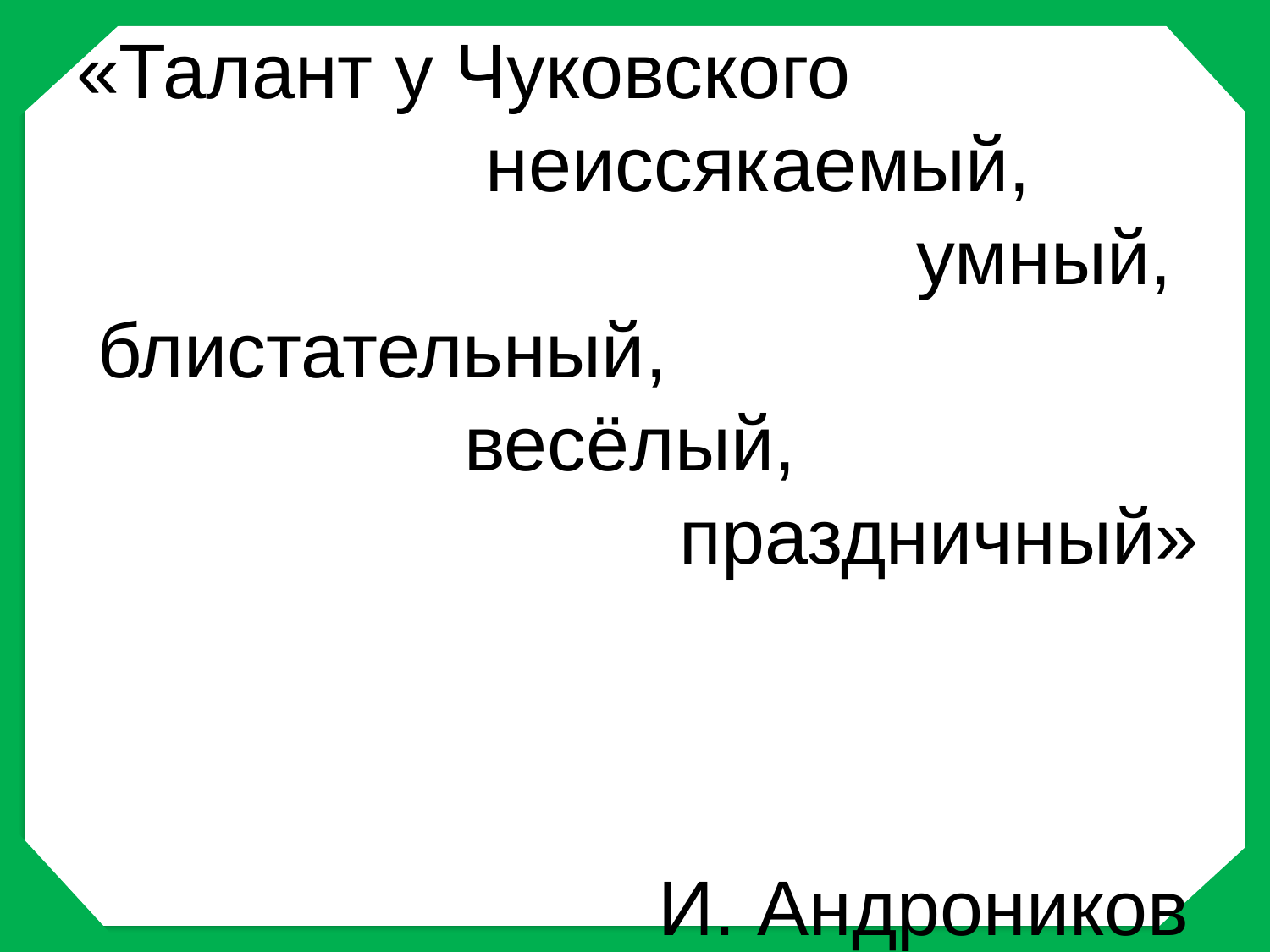

# «Талант у Чуковского неиссякаемый, умный, блистательный, весёлый, праздничный» И. Андроников